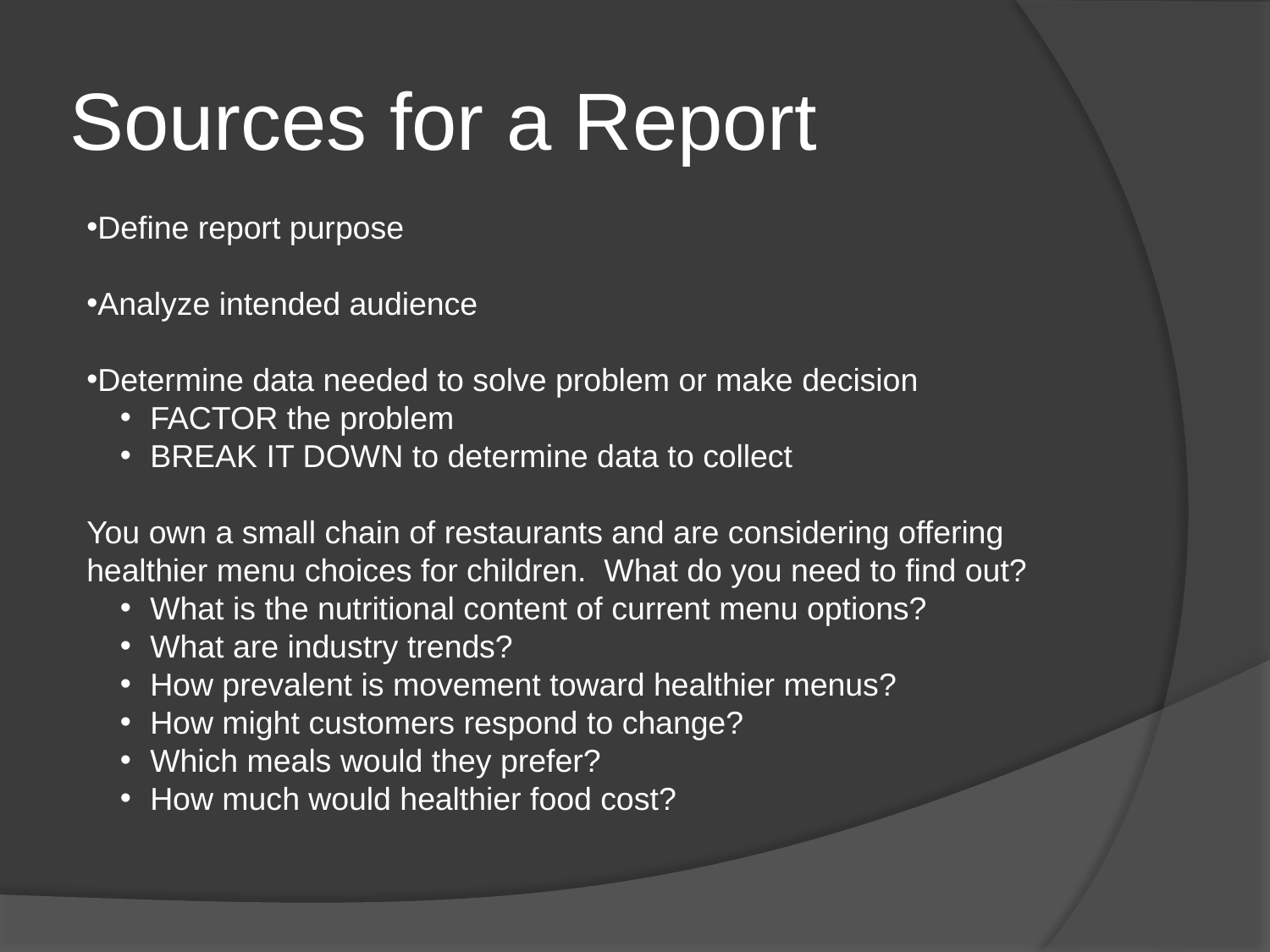

# Sources for a Report
Define report purpose
Analyze intended audience
Determine data needed to solve problem or make decision
FACTOR the problem
BREAK IT DOWN to determine data to collect

You own a small chain of restaurants and are considering offering healthier menu choices for children.  What do you need to find out?
What is the nutritional content of current menu options?
What are industry trends?
How prevalent is movement toward healthier menus?
How might customers respond to change?
Which meals would they prefer?
How much would healthier food cost?